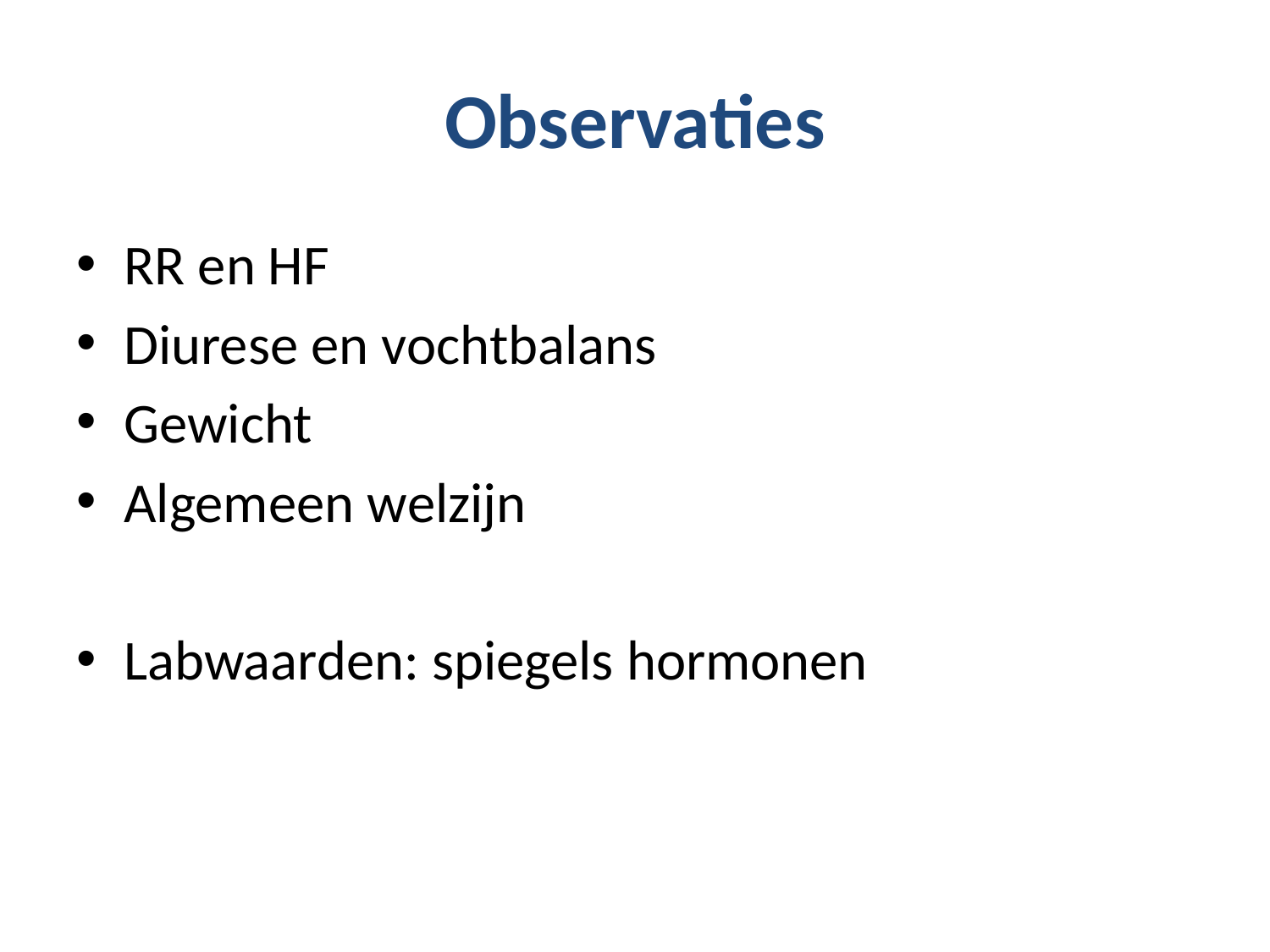

# Observaties
RR en HF
Diurese en vochtbalans
Gewicht
Algemeen welzijn

Labwaarden: spiegels hormonen